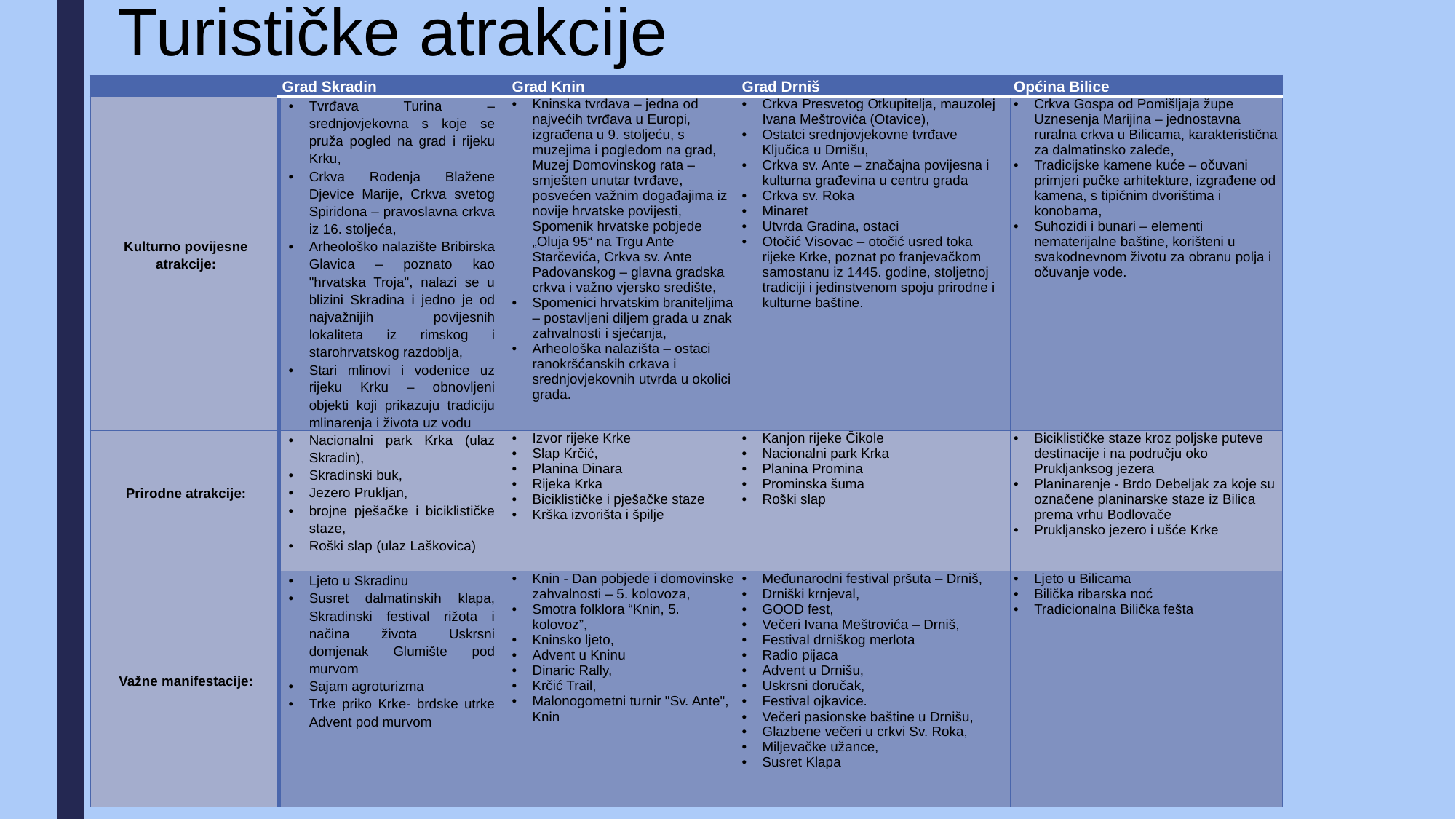

Turističke atrakcije
|  | Grad Skradin | Grad Knin | Grad Drniš | Općina Bilice |
| --- | --- | --- | --- | --- |
| Kulturno povijesne atrakcije: | Tvrđava Turina – srednjovjekovna s koje se pruža pogled na grad i rijeku Krku, Crkva Rođenja Blažene Djevice Marije, Crkva svetog Spiridona – pravoslavna crkva iz 16. stoljeća, Arheološko nalazište Bribirska Glavica – poznato kao "hrvatska Troja", nalazi se u blizini Skradina i jedno je od najvažnijih povijesnih lokaliteta iz rimskog i starohrvatskog razdoblja, Stari mlinovi i vodenice uz rijeku Krku – obnovljeni objekti koji prikazuju tradiciju mlinarenja i života uz vodu | Kninska tvrđava – jedna od najvećih tvrđava u Europi, izgrađena u 9. stoljeću, s muzejima i pogledom na grad, Muzej Domovinskog rata – smješten unutar tvrđave, posvećen važnim događajima iz novije hrvatske povijesti, Spomenik hrvatske pobjede „Oluja 95“ na Trgu Ante Starčevića, Crkva sv. Ante Padovanskog – glavna gradska crkva i važno vjersko središte, Spomenici hrvatskim braniteljima – postavljeni diljem grada u znak zahvalnosti i sjećanja, Arheološka nalazišta – ostaci ranokršćanskih crkava i srednjovjekovnih utvrda u okolici grada. | Crkva Presvetog Otkupitelja, mauzolej Ivana Meštrovića (Otavice), Ostatci srednjovjekovne tvrđave Ključica u Drnišu, Crkva sv. Ante – značajna povijesna i kulturna građevina u centru grada Crkva sv. Roka Minaret Utvrda Gradina, ostaci Otočić Visovac – otočić usred toka rijeke Krke, poznat po franjevačkom samostanu iz 1445. godine, stoljetnoj tradiciji i jedinstvenom spoju prirodne i kulturne baštine. | Crkva Gospa od Pomišljaja župe Uznesenja Marijina – jednostavna ruralna crkva u Bilicama, karakteristična za dalmatinsko zaleđe, Tradicijske kamene kuće – očuvani primjeri pučke arhitekture, izgrađene od kamena, s tipičnim dvorištima i konobama, Suhozidi i bunari – elementi nematerijalne baštine, korišteni u svakodnevnom životu za obranu polja i očuvanje vode. |
| Prirodne atrakcije: | Nacionalni park Krka (ulaz Skradin), Skradinski buk, Jezero Prukljan, brojne pješačke i biciklističke staze, Roški slap (ulaz Laškovica) | Izvor rijeke Krke Slap Krčić, Planina Dinara Rijeka Krka Biciklističke i pješačke staze Krška izvorišta i špilje | Kanjon rijeke Čikole Nacionalni park Krka Planina Promina Prominska šuma Roški slap | Biciklističke staze kroz poljske puteve destinacije i na području oko Prukljanksog jezera Planinarenje - Brdo Debeljak za koje su označene planinarske staze iz Bilica prema vrhu Bodlovače Prukljansko jezero i ušće Krke |
| Važne manifestacije: | Ljeto u Skradinu Susret dalmatinskih klapa, Skradinski festival rižota i načina života Uskrsni domjenak Glumište pod murvom Sajam agroturizma Trke priko Krke- brdske utrke Advent pod murvom | Knin - Dan pobjede i domovinske zahvalnosti – 5. kolovoza, Smotra folklora “Knin, 5. kolovoz”, Kninsko ljeto, Advent u Kninu Dinaric Rally, Krčić Trail, Malonogometni turnir "Sv. Ante", Knin | Međunarodni festival pršuta – Drniš, Drniški krnjeval, GOOD fest, Večeri Ivana Meštrovića – Drniš, Festival drniškog merlota Radio pijaca Advent u Drnišu, Uskrsni doručak, Festival ojkavice. Večeri pasionske baštine u Drnišu, Glazbene večeri u crkvi Sv. Roka, Miljevačke užance, Susret Klapa | Ljeto u Bilicama Bilička ribarska noć Tradicionalna Bilička fešta |